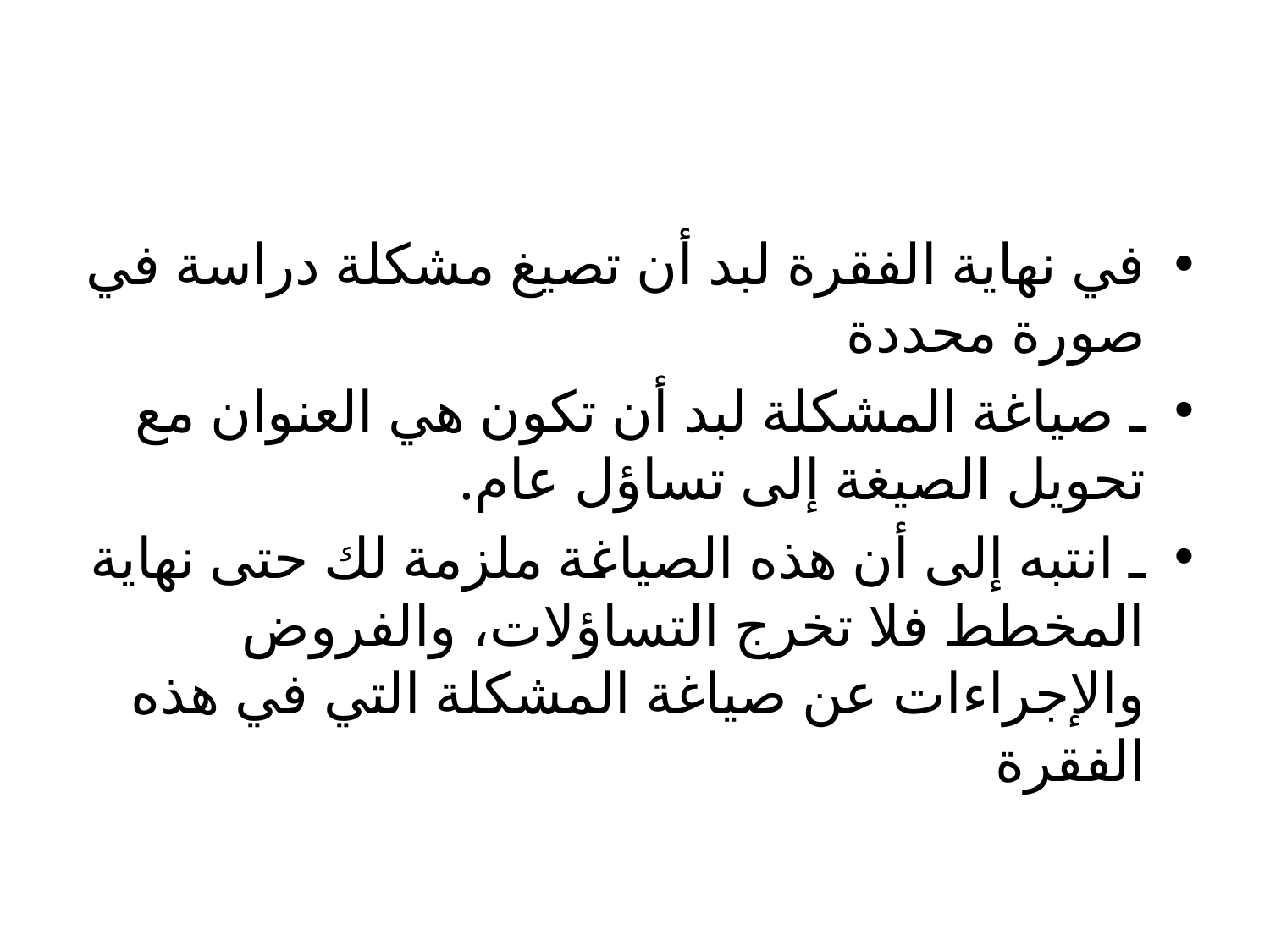

#
في نهاية الفقرة لبد أن تصيغ مشكلة دراسة في صورة محددة
ـ صياغة المشكلة لبد أن تكون هي العنوان مع تحويل الصيغة إلى تساؤل عام.
ـ انتبه إلى أن هذه الصياغة ملزمة لك حتى نهاية المخطط فلا تخرج التساؤلات، والفروض والإجراءات عن صياغة المشكلة التي في هذه الفقرة